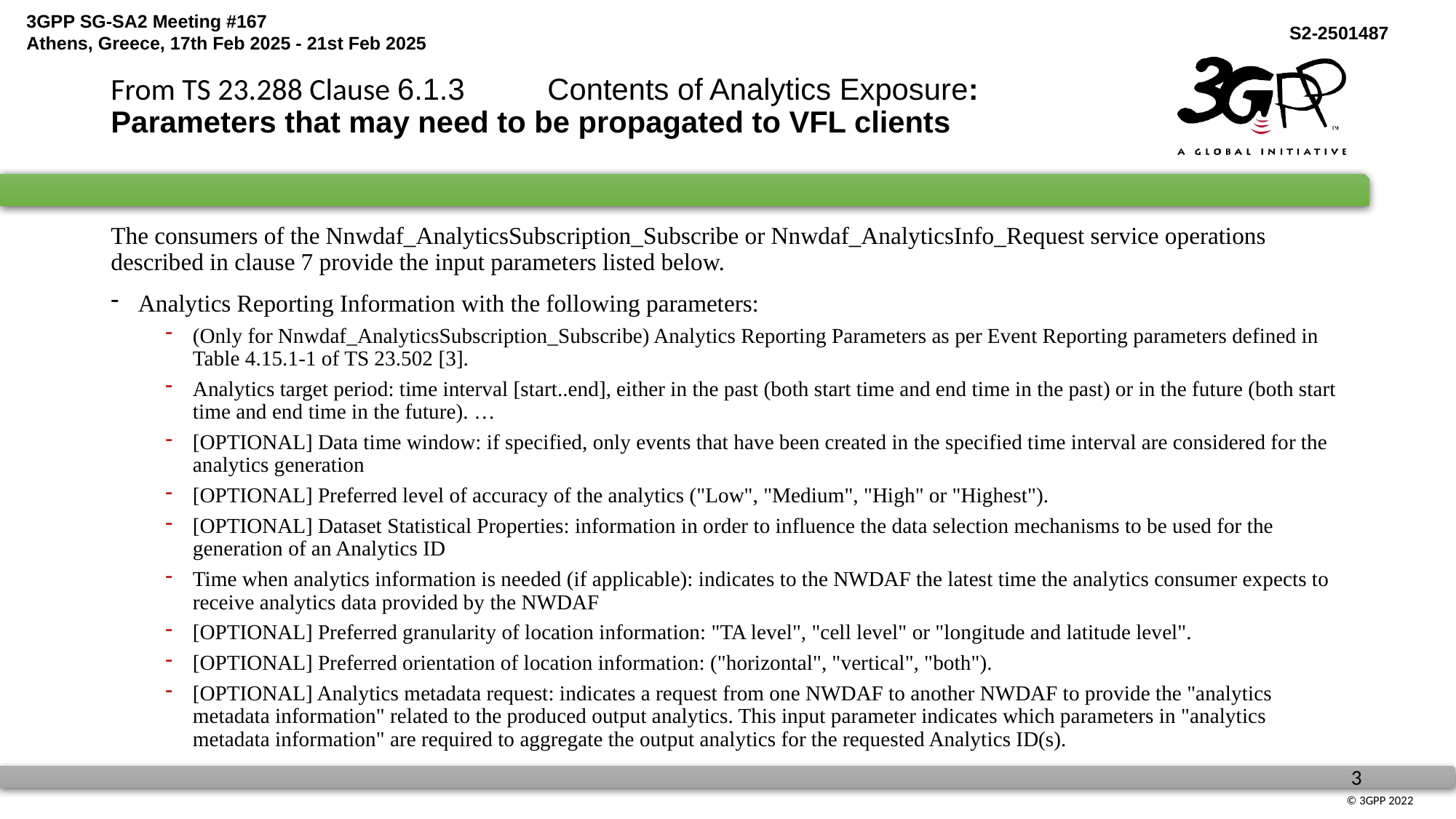

# From TS 23.288 Clause 6.1.3	Contents of Analytics Exposure: Parameters that may need to be propagated to VFL clients
The consumers of the Nnwdaf_AnalyticsSubscription_Subscribe or Nnwdaf_AnalyticsInfo_Request service operations described in clause 7 provide the input parameters listed below.
Analytics Reporting Information with the following parameters:
(Only for Nnwdaf_AnalyticsSubscription_Subscribe) Analytics Reporting Parameters as per Event Reporting parameters defined in Table 4.15.1-1 of TS 23.502 [3].
Analytics target period: time interval [start..end], either in the past (both start time and end time in the past) or in the future (both start time and end time in the future). …
[OPTIONAL] Data time window: if specified, only events that have been created in the specified time interval are considered for the analytics generation
[OPTIONAL] Preferred level of accuracy of the analytics ("Low", "Medium", "High" or "Highest").
[OPTIONAL] Dataset Statistical Properties: information in order to influence the data selection mechanisms to be used for the generation of an Analytics ID
Time when analytics information is needed (if applicable): indicates to the NWDAF the latest time the analytics consumer expects to receive analytics data provided by the NWDAF
[OPTIONAL] Preferred granularity of location information: "TA level", "cell level" or "longitude and latitude level".
[OPTIONAL] Preferred orientation of location information: ("horizontal", "vertical", "both").
[OPTIONAL] Analytics metadata request: indicates a request from one NWDAF to another NWDAF to provide the "analytics metadata information" related to the produced output analytics. This input parameter indicates which parameters in "analytics metadata information" are required to aggregate the output analytics for the requested Analytics ID(s).